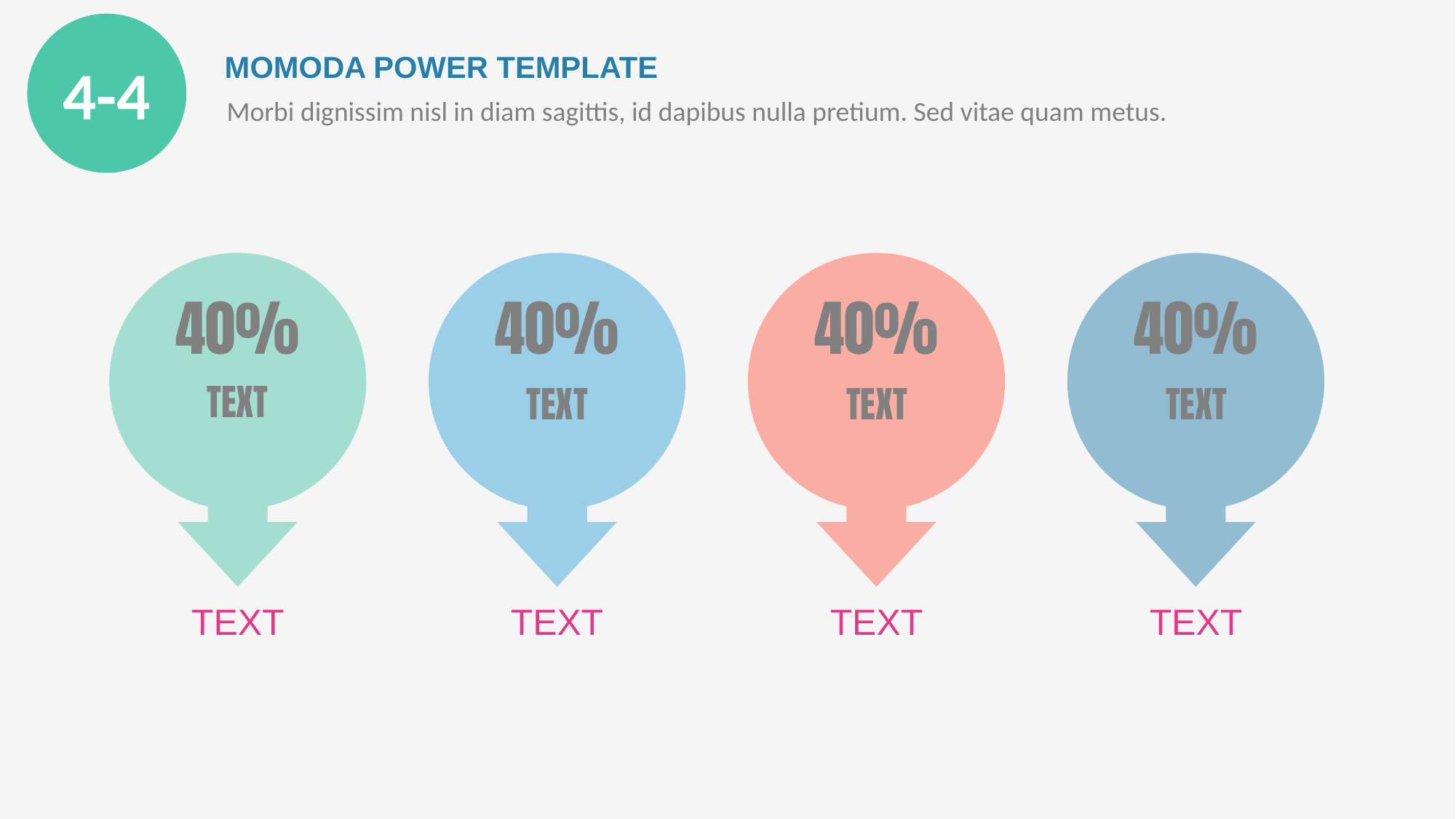

4-4
MOMODA POWER TEMPLATE
Morbi dignissim nisl in diam sagittis, id dapibus nulla pretium. Sed vitae quam metus.

40%
40%
40%
40%
TEXT
TEXT
TEXT
TEXT
TEXT
TEXT
TEXT
TEXT